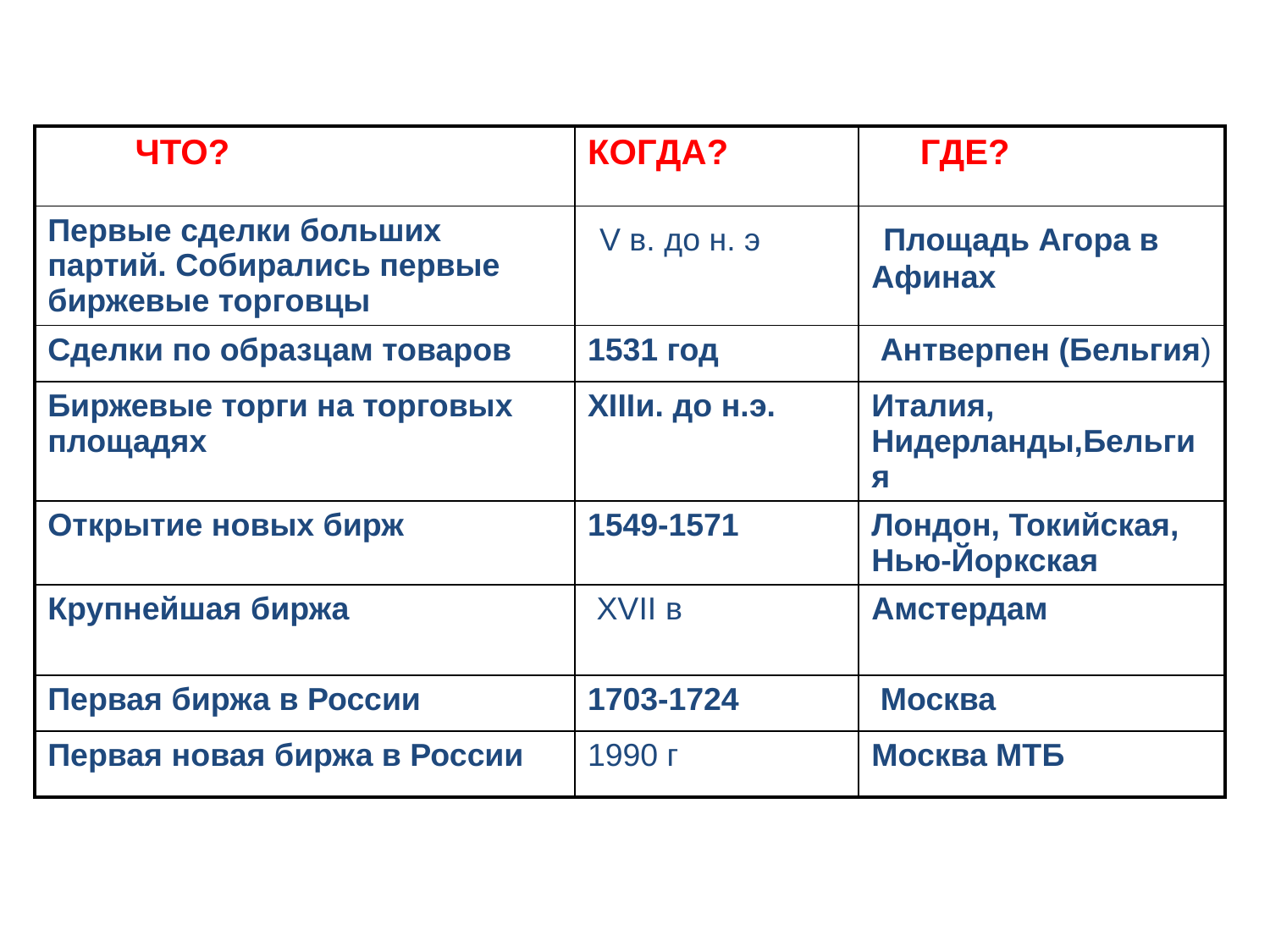

| ЧТО? | КОГДА? | ГДЕ? |
| --- | --- | --- |
| Первые сделки больших партий. Собирались первые биржевые торговцы | V в. до н. э | Площадь Агора в Афинах |
| Сделки по образцам товаров | 1531 год | Антверпен (Бельгия) |
| Биржевые торги на торговых площадях | XIIIи. до н.э. | Италия, Нидерланды,Бельгия |
| Открытие новых бирж | 1549-1571 | Лондон, Токийская, Нью-Йоркская |
| Крупнейшая биржа | XVII в | Амстердам |
| Первая биржа в России | 1703-1724 | Москва |
| Первая новая биржа в России | 1990 г | Москва МТБ |